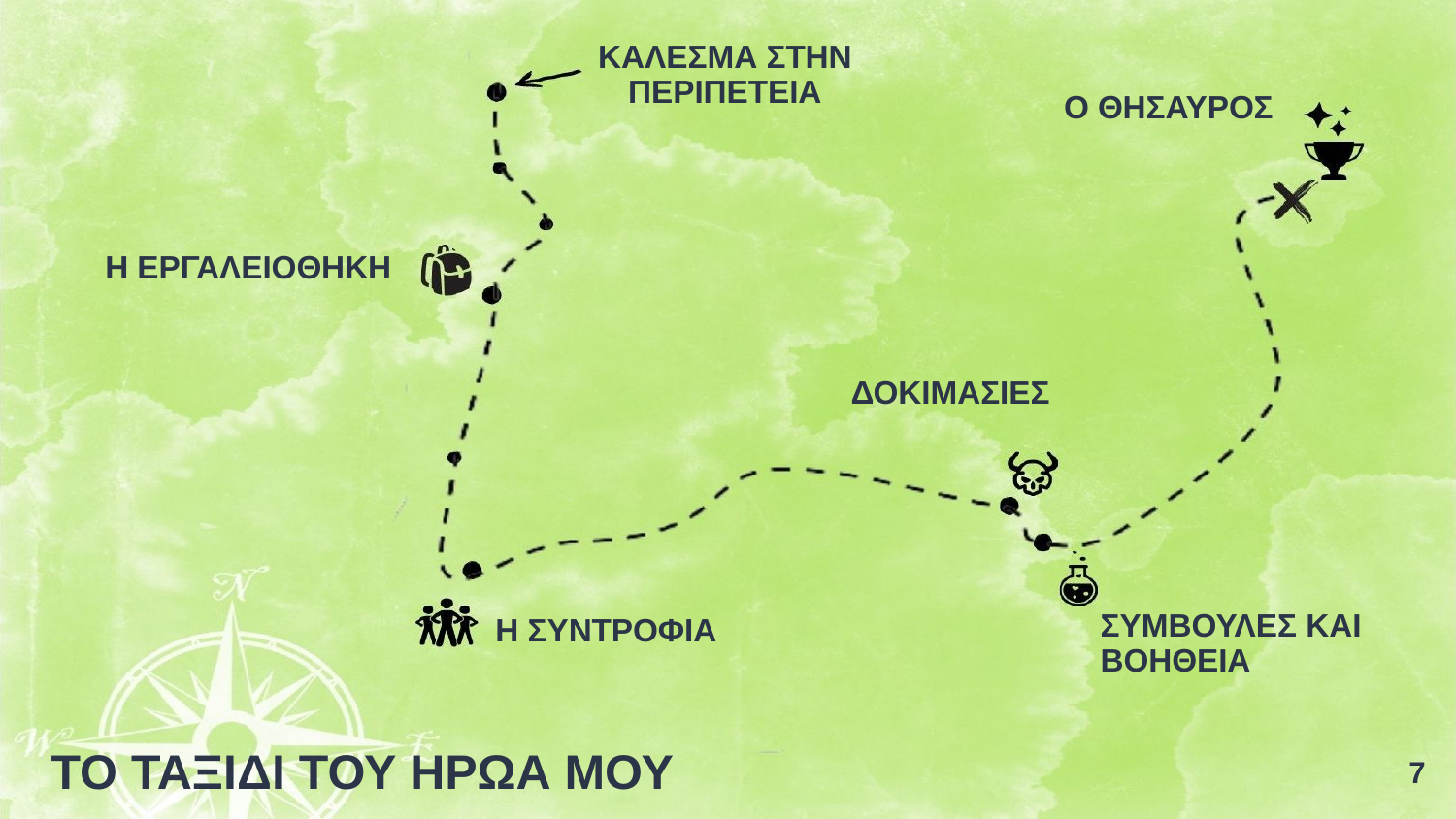

ΚΑΛΕΣΜΑ ΣΤΗΝ ΠΕΡΙΠΕΤΕΙΑ
Ο ΘΗΣΑΥΡΟΣ
Η ΕΡΓΑΛΕΙΟΘΗΚΗ
ΔΟΚΙΜΑΣΙΕΣ
Η ΣΥΝΤΡΟΦΙΑ
ΣΥΜΒΟΥΛΕΣ ΚΑΙ ΒΟΗΘΕΙΑ
ΤΟ ΤΑΞΙΔΙ ΤΟΥ ΗΡΩΑ ΜΟΥ
7